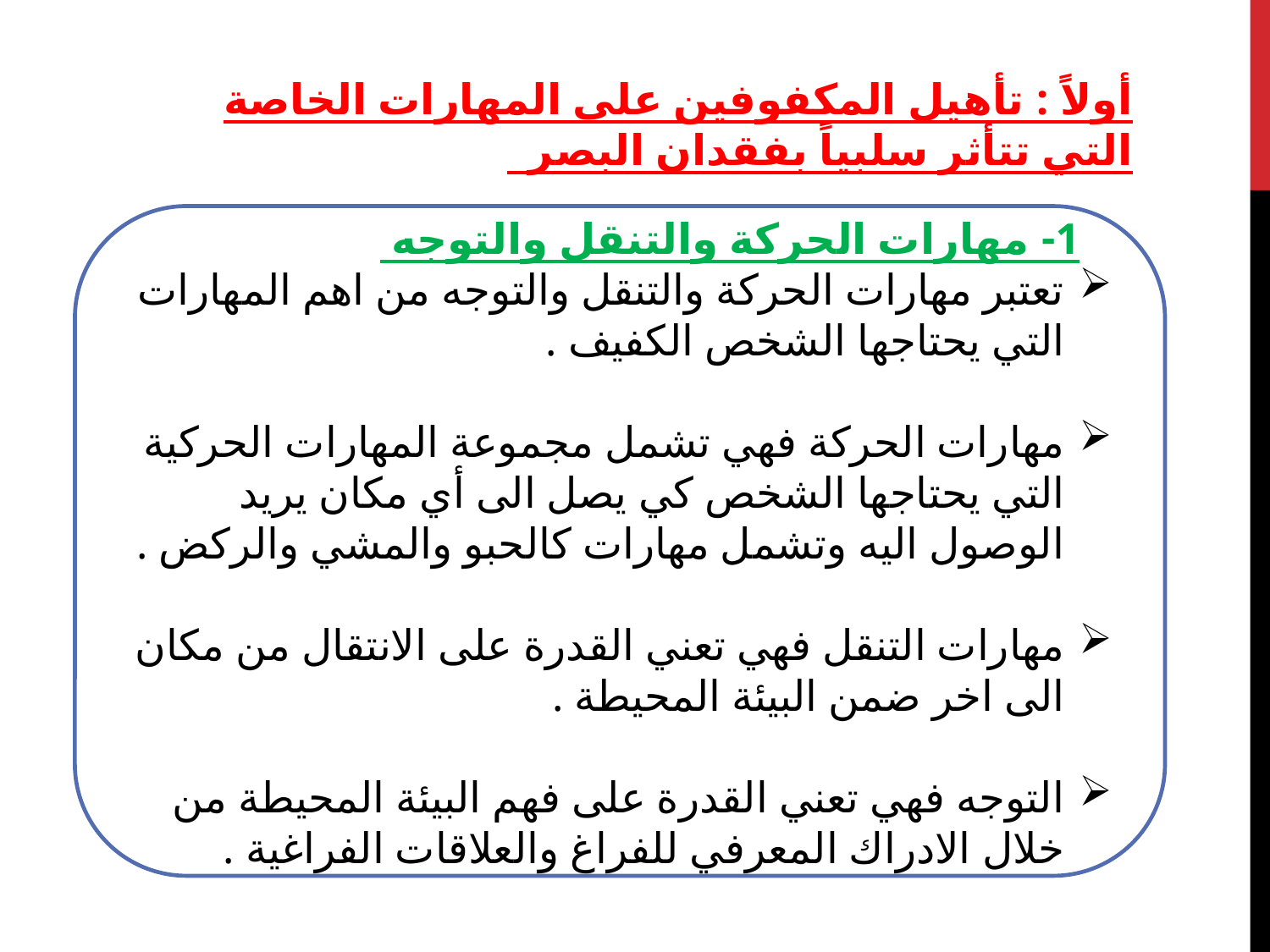

أولاً : تأهيل المكفوفين على المهارات الخاصة التي تتأثر سلبياً بفقدان البصر

   1- مهارات الحركة والتنقل والتوجه
تعتبر مهارات الحركة والتنقل والتوجه من اهم المهارات التي يحتاجها الشخص الكفيف .

مهارات الحركة فهي تشمل مجموعة المهارات الحركية التي يحتاجها الشخص كي يصل الى أي مكان يريد الوصول اليه وتشمل مهارات كالحبو والمشي والركض .

مهارات التنقل فهي تعني القدرة على الانتقال من مكان الى اخر ضمن البيئة المحيطة .

التوجه فهي تعني القدرة على فهم البيئة المحيطة من خلال الادراك المعرفي للفراغ والعلاقات الفراغية .